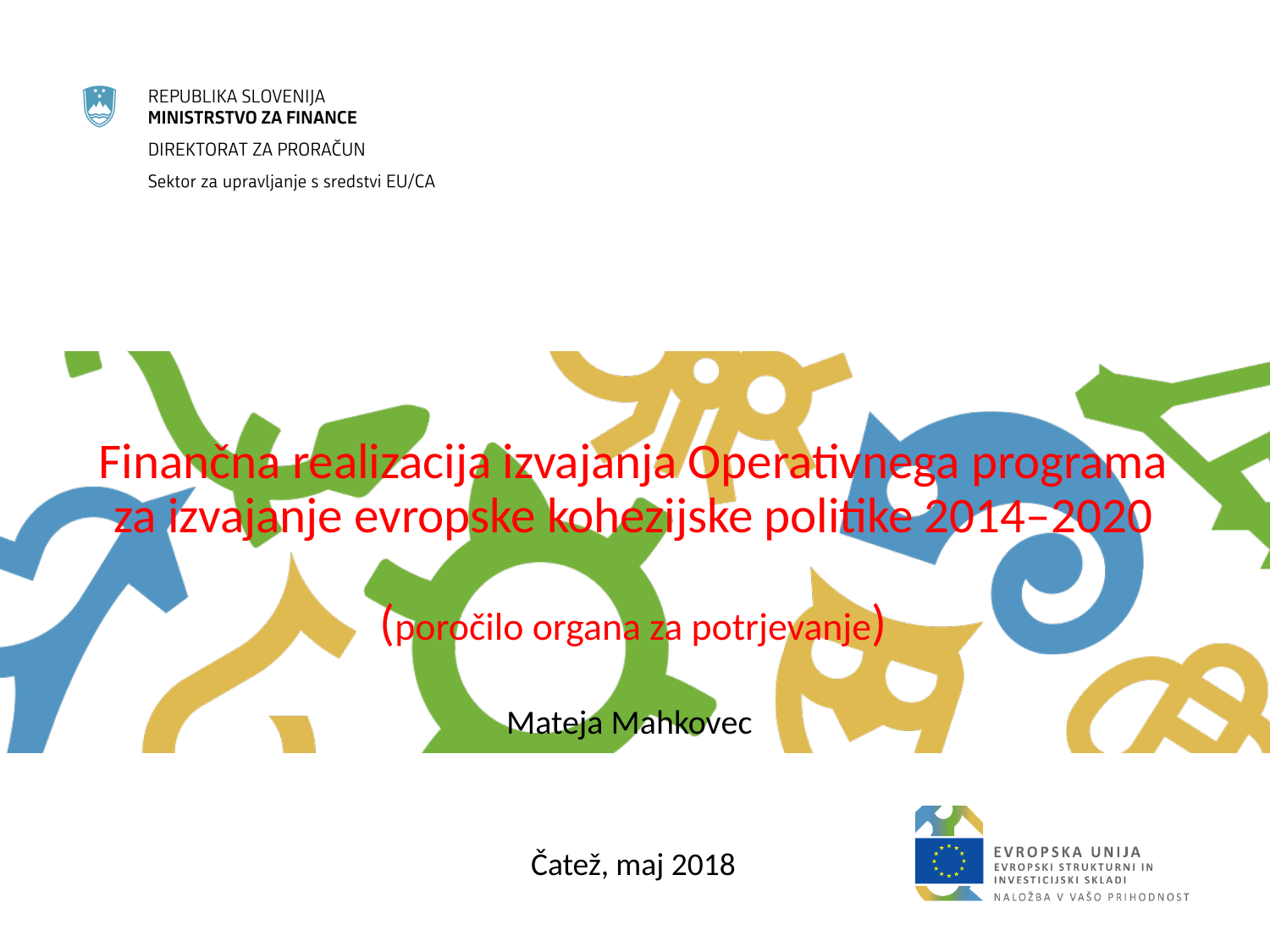

Finančna realizacija izvajanja Operativnega programa za izvajanje evropske kohezijske politike 2014–2020
(poročilo organa za potrjevanje)
Mateja Mahkovec
Čatež, maj 2018